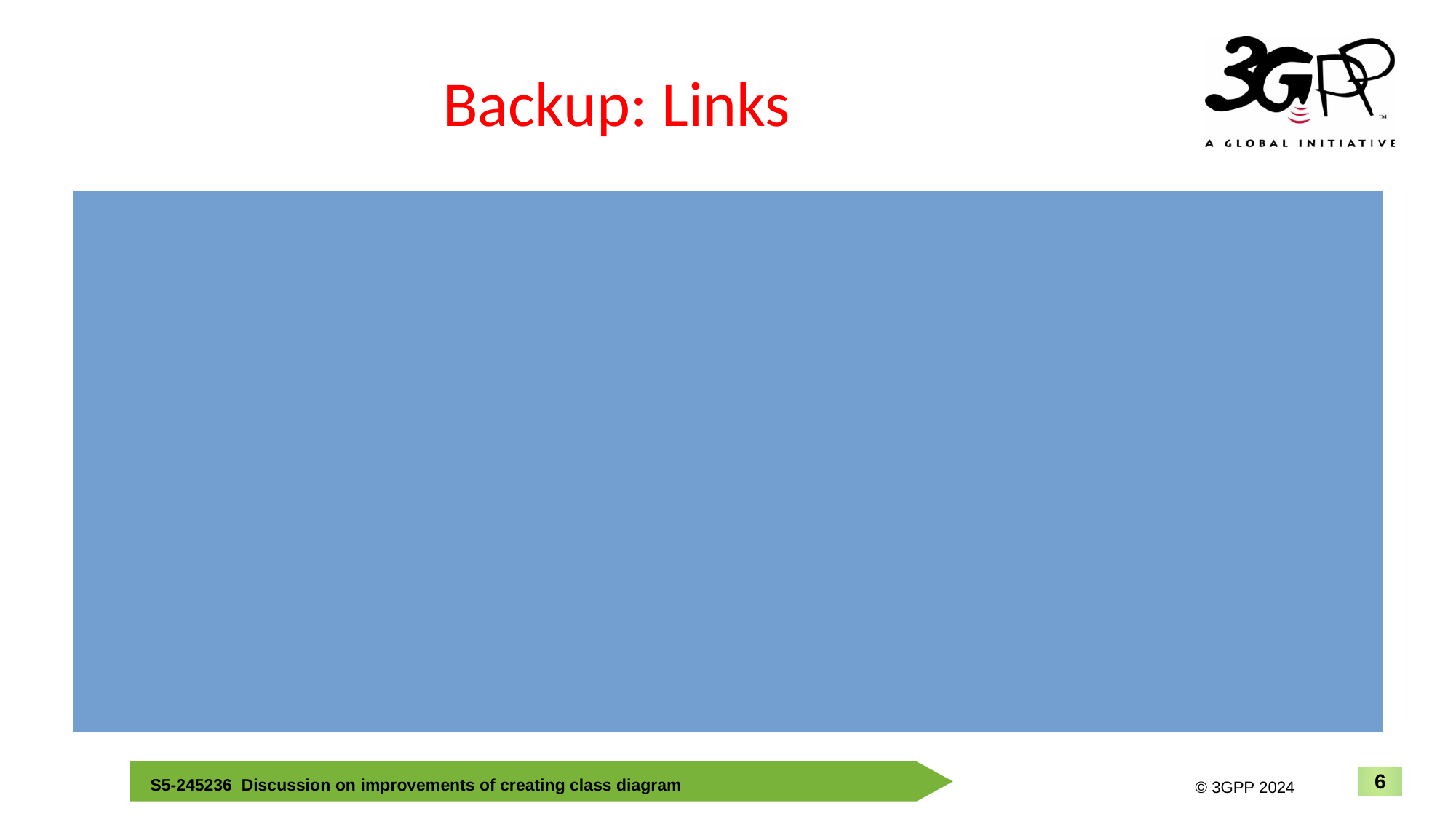

# Backup: Links
PlantUML (Link for software and user guide): https://plantuml.com/download
Online tool to generate PlantUML diagram: https://www.plantuml.com/plantuml/uml/SyfFKj2rKt3CoKnELR1Io4ZDoSa70000
PlantUML word plugin: https://github.com/plantuml/word-template
For Advanced User, plugin (extensions) for VS Code could be used: PlantUML